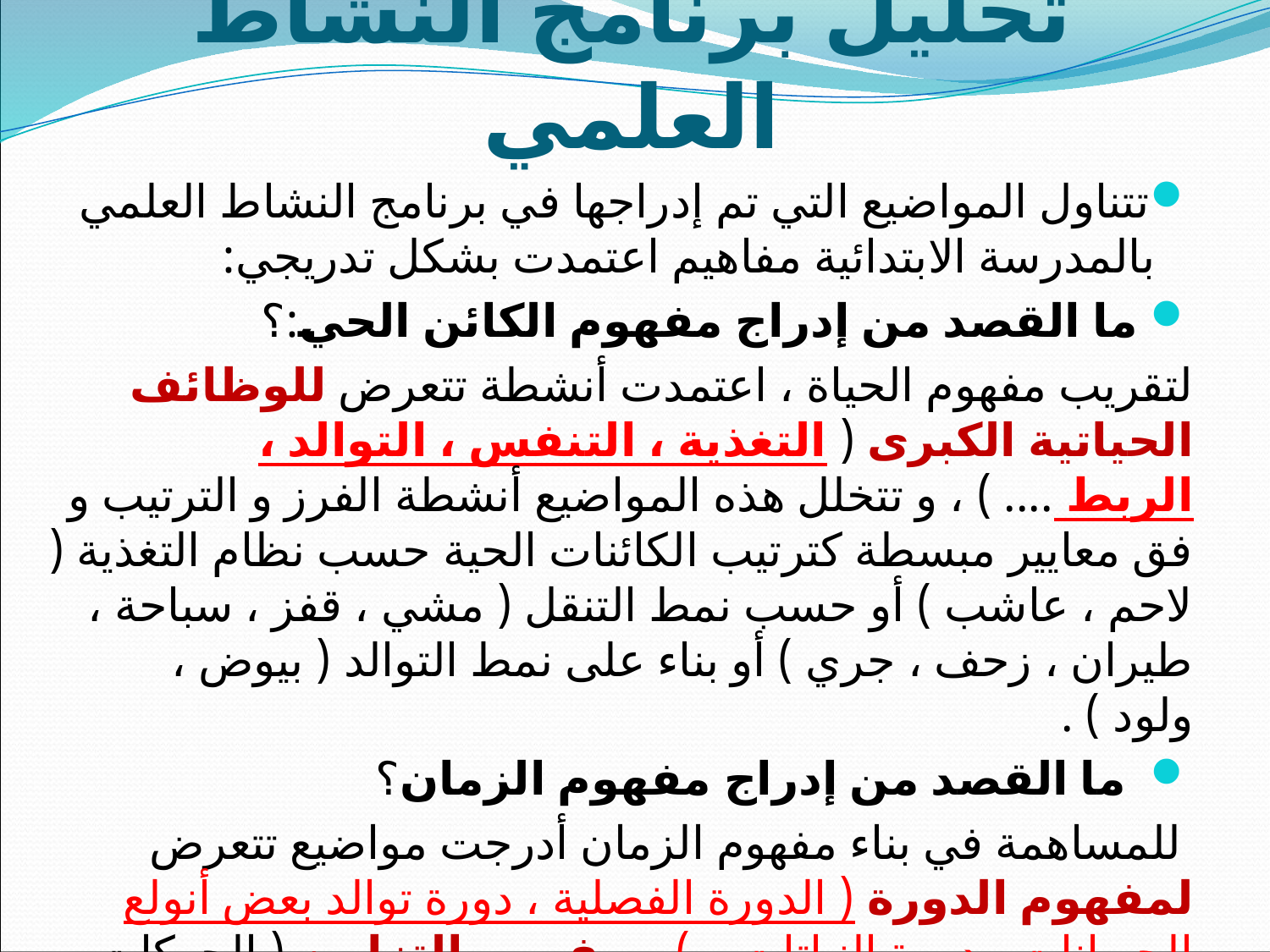

# تحليل برنامج النشاط العلمي
تتناول المواضيع التي تم إدراجها في برنامج النشاط العلمي بالمدرسة الابتدائية مفاهيم اعتمدت بشكل تدريجي:
 ما القصد من إدراج مفهوم الكائن الحي:؟
لتقريب مفهوم الحياة ، اعتمدت أنشطة تتعرض للوظائف الحياتية الكبرى ( التغذية ، التنفس ، التوالد ، الربط .... ) ، و تتخلل هذه المواضيع أنشطة الفرز و الترتيب و فق معايير مبسطة كترتيب الكائنات الحية حسب نظام التغذية ( لاحم ، عاشب ) أو حسب نمط التنقل ( مشي ، قفز ، سباحة ، طيران ، زحف ، جري ) أو بناء على نمط التوالد ( بيوض ، ولود ) .
  ما القصد من إدراج مفهوم الزمان؟
 للمساهمة في بناء مفهوم الزمان أدرجت مواضيع تتعرض لمفهوم الدورة ( الدورة الفصلية ، دورة توالد بعض أنولع الحيوانات ، دورة النباتات ...) و مفهوم التزامن ( الحركات الصدرية ( شهيق ، زفير ) و أخرى لمفهوم الفترة الزمنية و التازامن و التعاقب المنتظم و الغير المنتظم